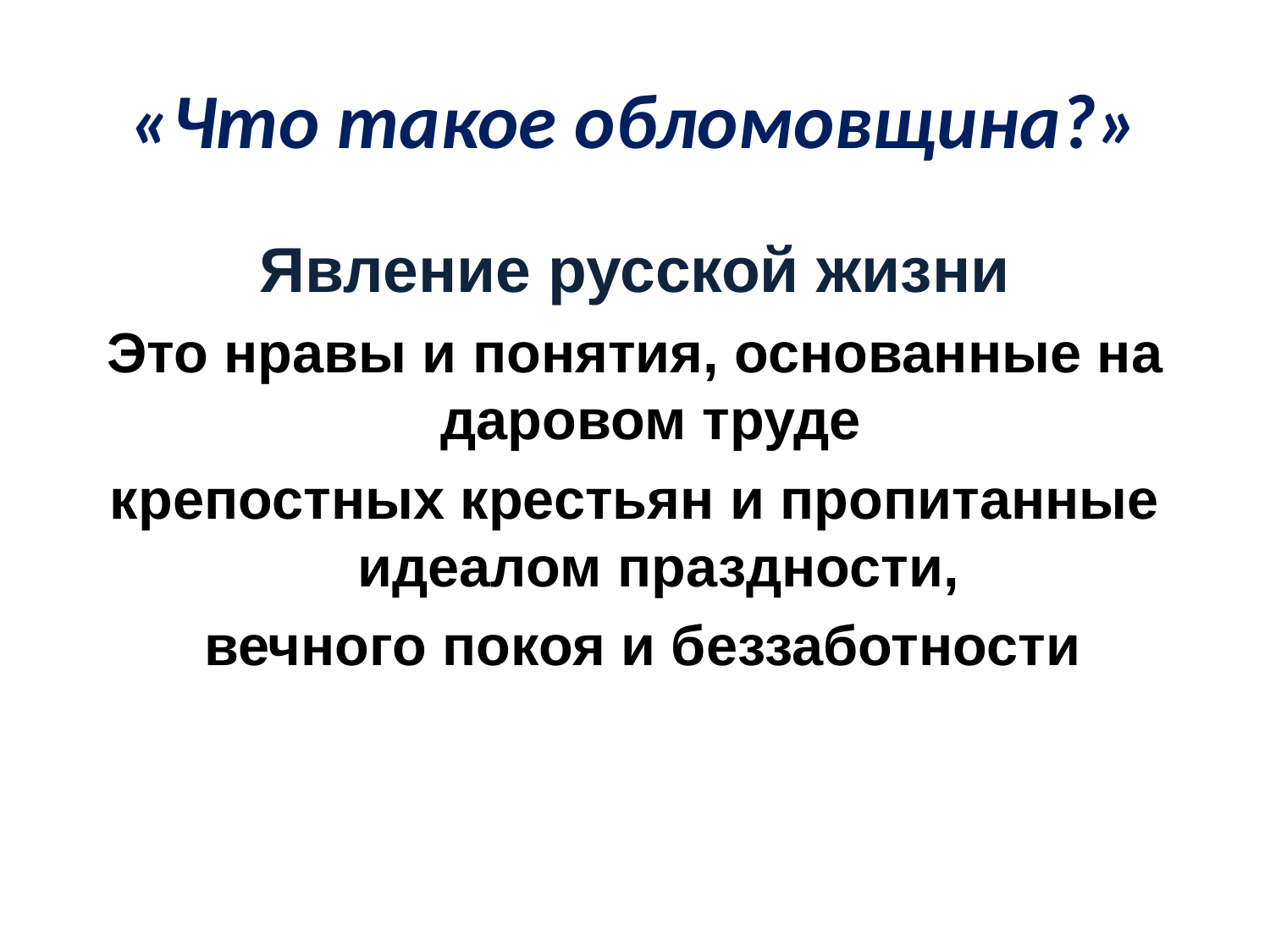

# «Что такое обломовщина?»
Явление русской жизни
Это нравы и понятия, основанные на даровом труде
крепостных крестьян и пропитанные идеалом праздности,
 вечного покоя и беззаботности